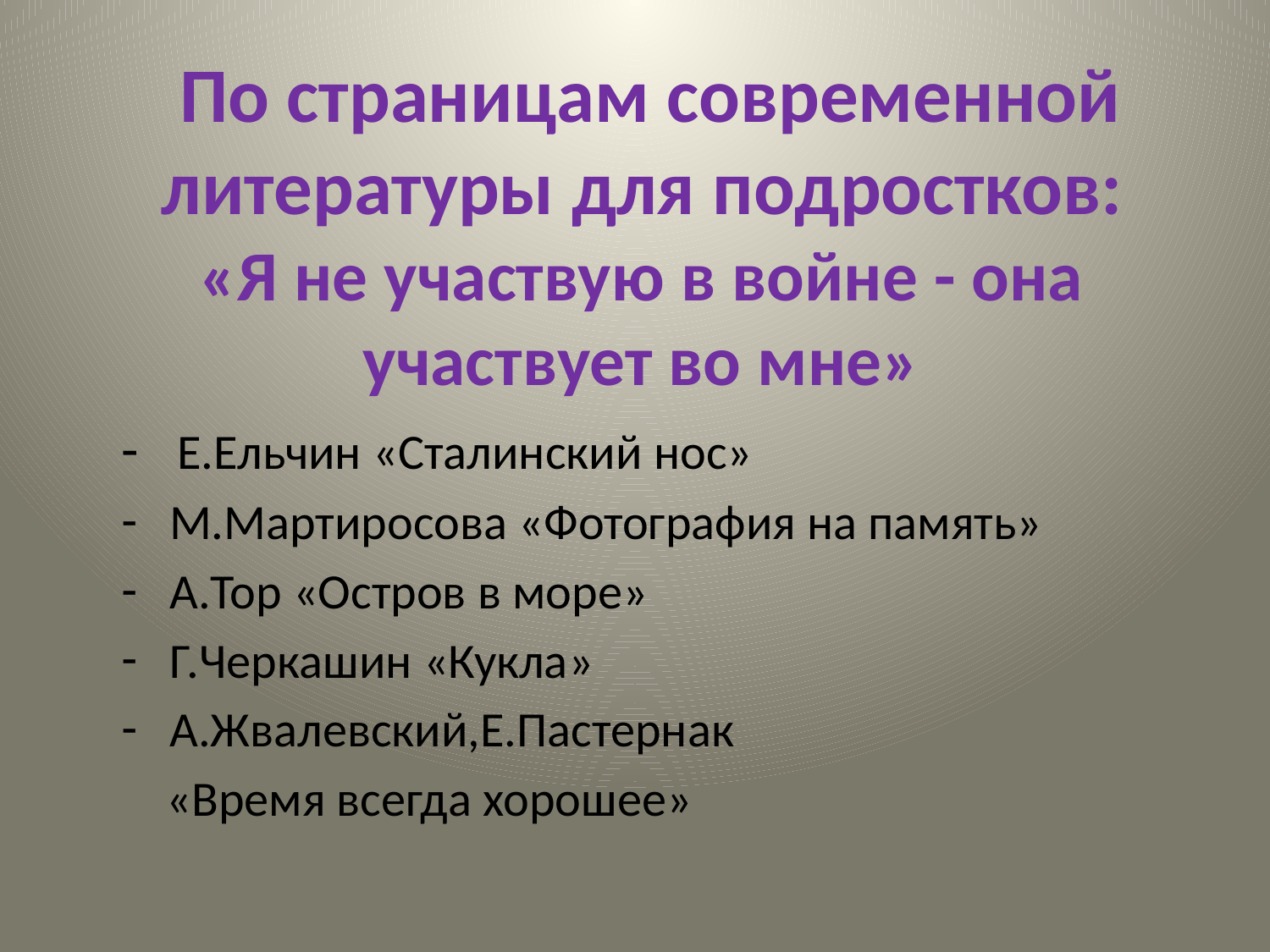

# По страницам современной литературы для подростков: «Я не участвую в войне - она участвует во мне»
-   Е.Ельчин «Сталинский нос»
М.Мартиросова «Фотография на память»
А.Тор «Остров в море»
Г.Черкашин «Кукла»
А.Жвалевский,Е.Пастернак
    «Время всегда хорошее»